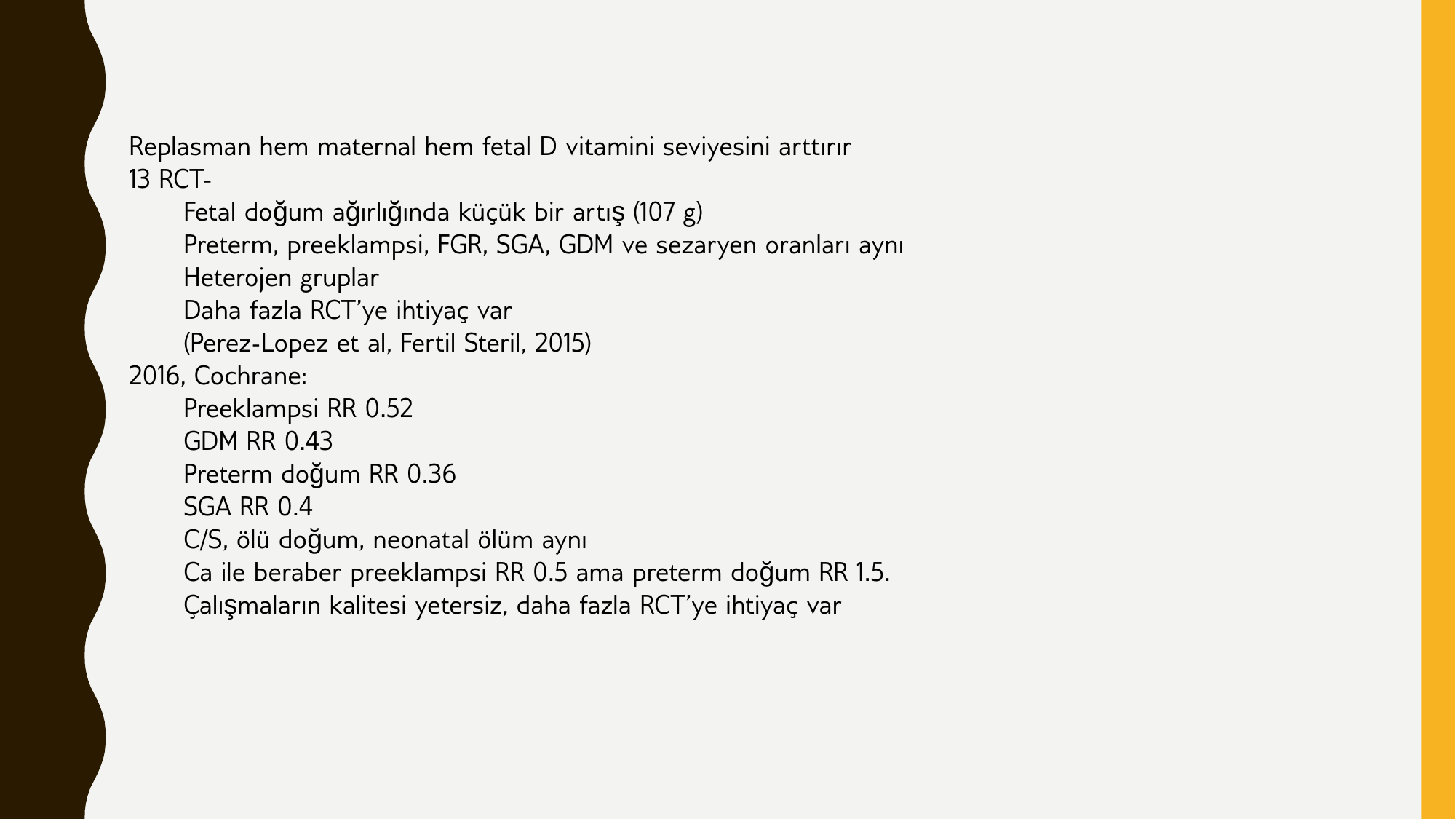

#
Replasman hem maternal hem fetal D vitamini seviyesini arttırır
13 RCT-
Fetal doğum ağırlığında küçük bir artış (107 g)
Preterm, preeklampsi, FGR, SGA, GDM ve sezaryen oranları aynı
Heterojen gruplar
Daha fazla RCT’ye ihtiyaç var
(Perez-Lopez et al, Fertil Steril, 2015)
2016, Cochrane:
Preeklampsi RR 0.52
GDM RR 0.43
Preterm doğum RR 0.36
SGA RR 0.4
C/S, ölü doğum, neonatal ölüm aynı
Ca ile beraber preeklampsi RR 0.5 ama preterm doğum RR 1.5.
Çalışmaların kalitesi yetersiz, daha fazla RCT’ye ihtiyaç var